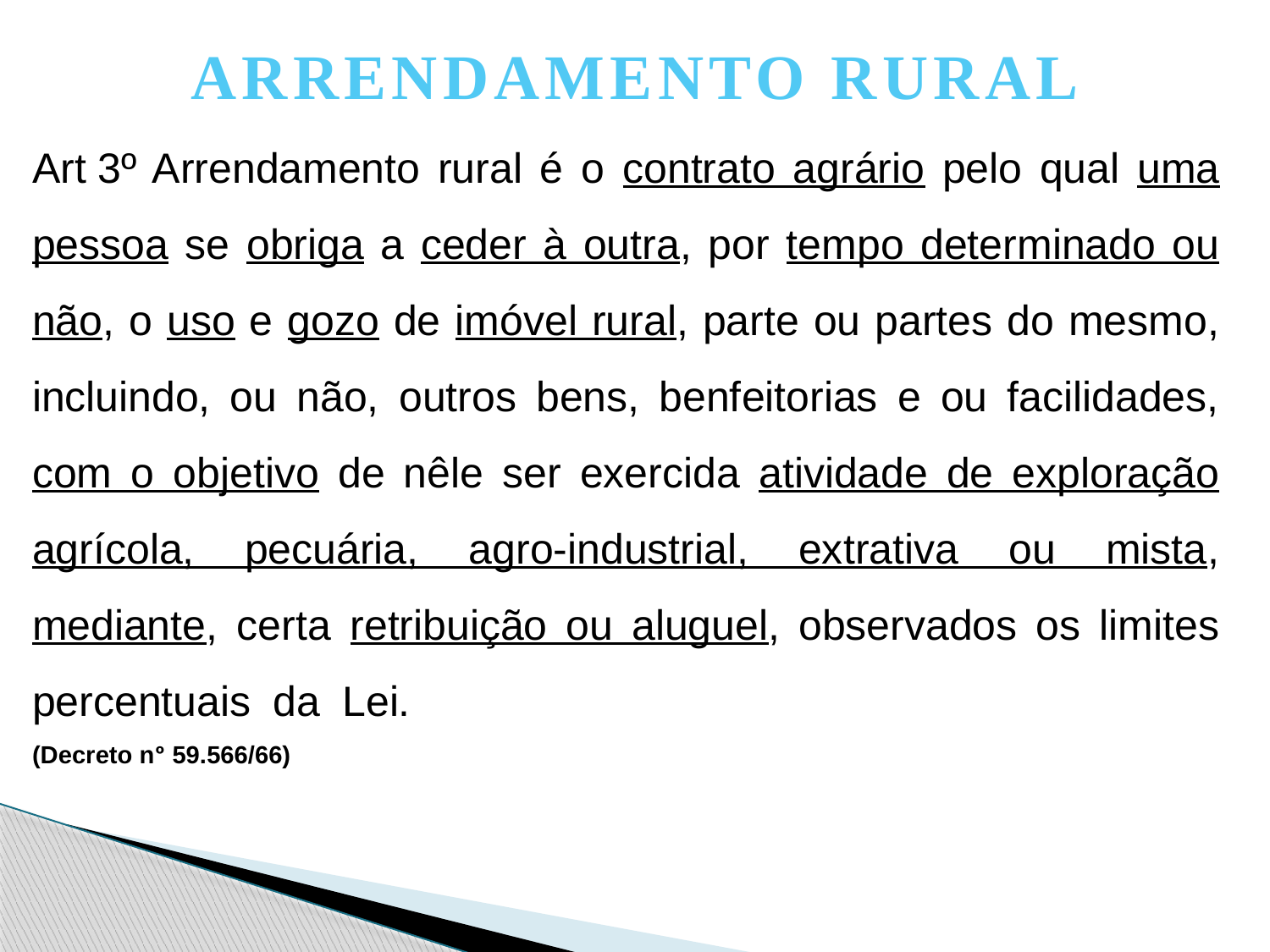

ARRENDAMENTO RURAL

Art 3º Arrendamento rural é o contrato agrário pelo qual uma pessoa se obriga a ceder à outra, por tempo determinado ou não, o uso e gozo de imóvel rural, parte ou partes do mesmo, incluindo, ou não, outros bens, benfeitorias e ou facilidades, com o objetivo de nêle ser exercida atividade de exploração agrícola, pecuária, agro-industrial, extrativa ou mista, mediante, certa retribuição ou aluguel, observados os limites percentuais da Lei.  												  (Decreto nº 59.566/66)